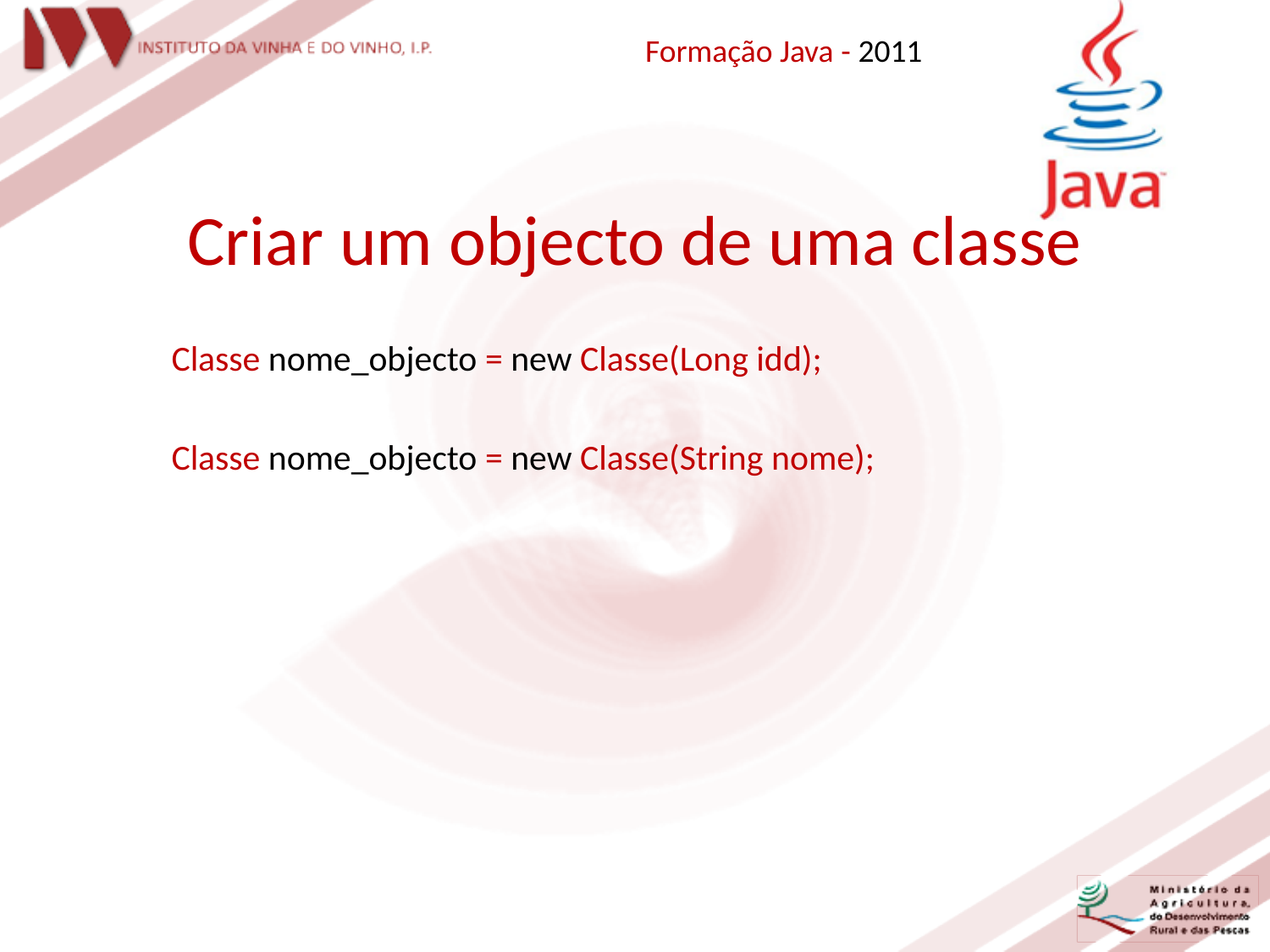

Formação Java - 2011
Criar um objecto de uma classe

Classe nome_objecto = new Classe(Long idd);

Classe nome_objecto = new Classe(String nome);